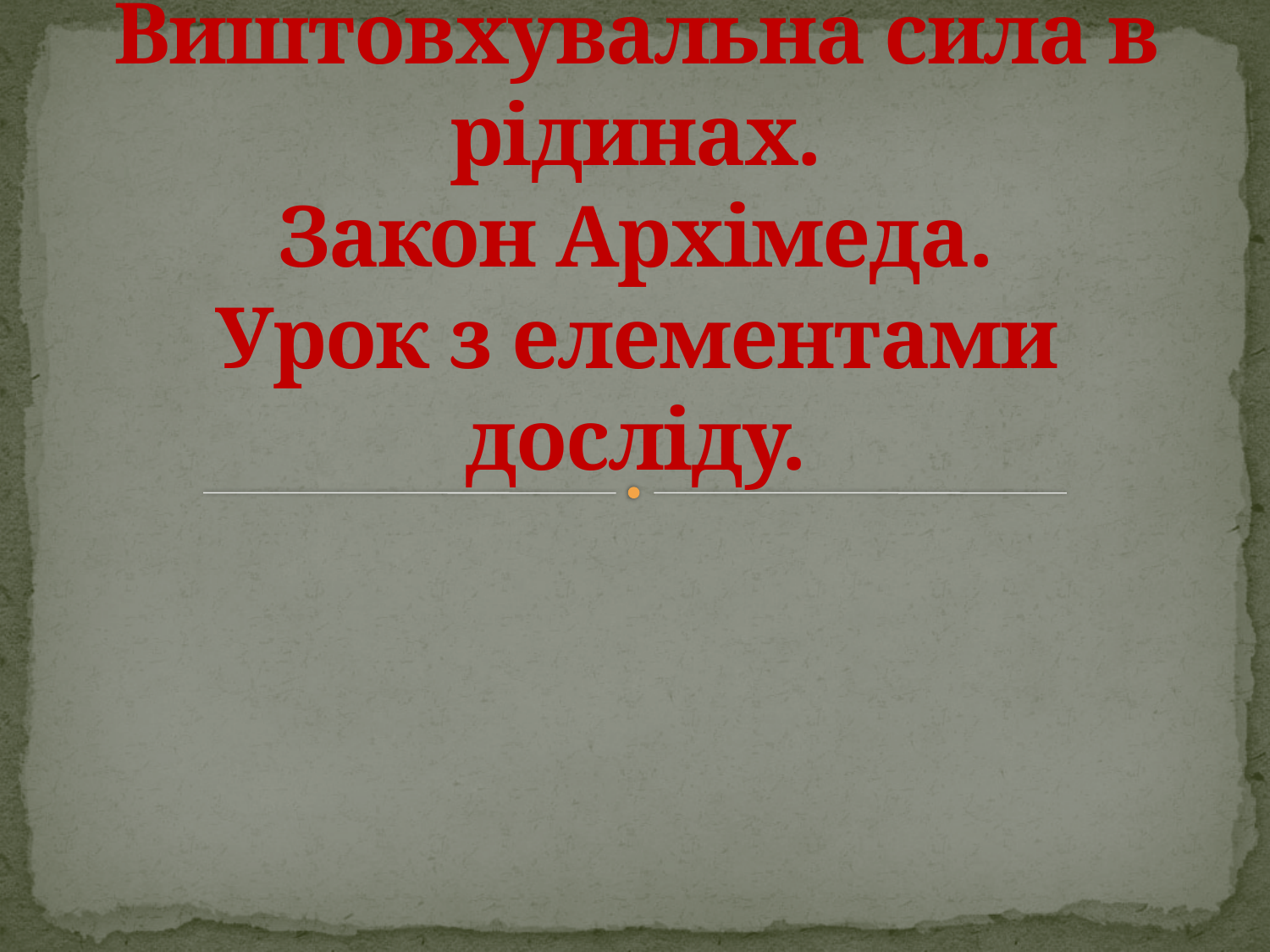

# Виштовхувальна сила в рідинах. Закон Архімеда. Урок з елементами досліду.